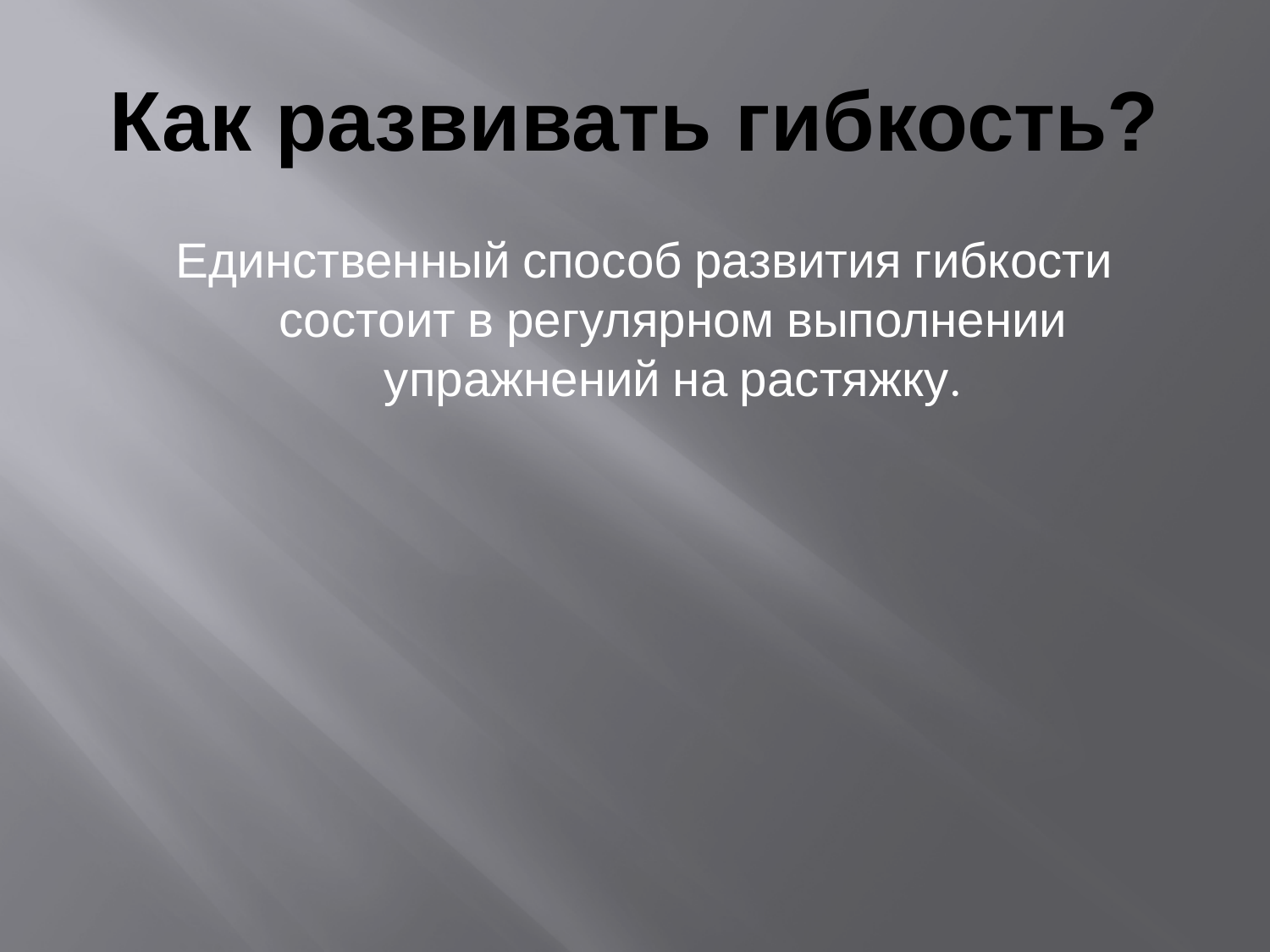

# Как развивать гибкость?
Единственный способ развития гибкости состоит в регулярном выполнении упражнений на растяжку.